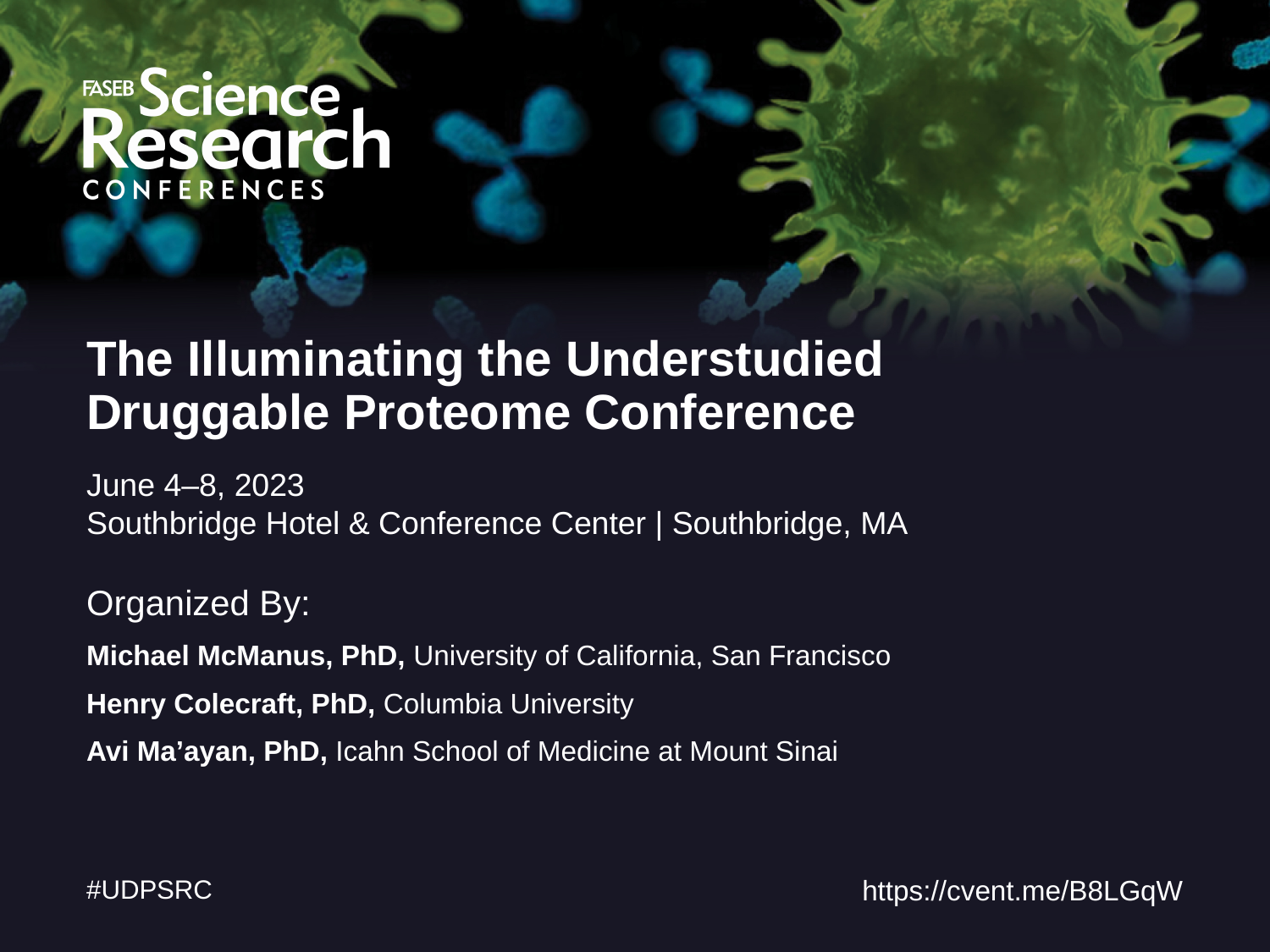

The Illuminating the Understudied
Druggable Proteome Conference
June 4–8, 2023
Southbridge Hotel & Conference Center | Southbridge, MA
Organized By:
Michael McManus, PhD, University of California, San Francisco
Henry Colecraft, PhD, Columbia University
Avi Ma’ayan, PhD, Icahn School of Medicine at Mount Sinai
#UDPSRC
https://cvent.me/B8LGqW